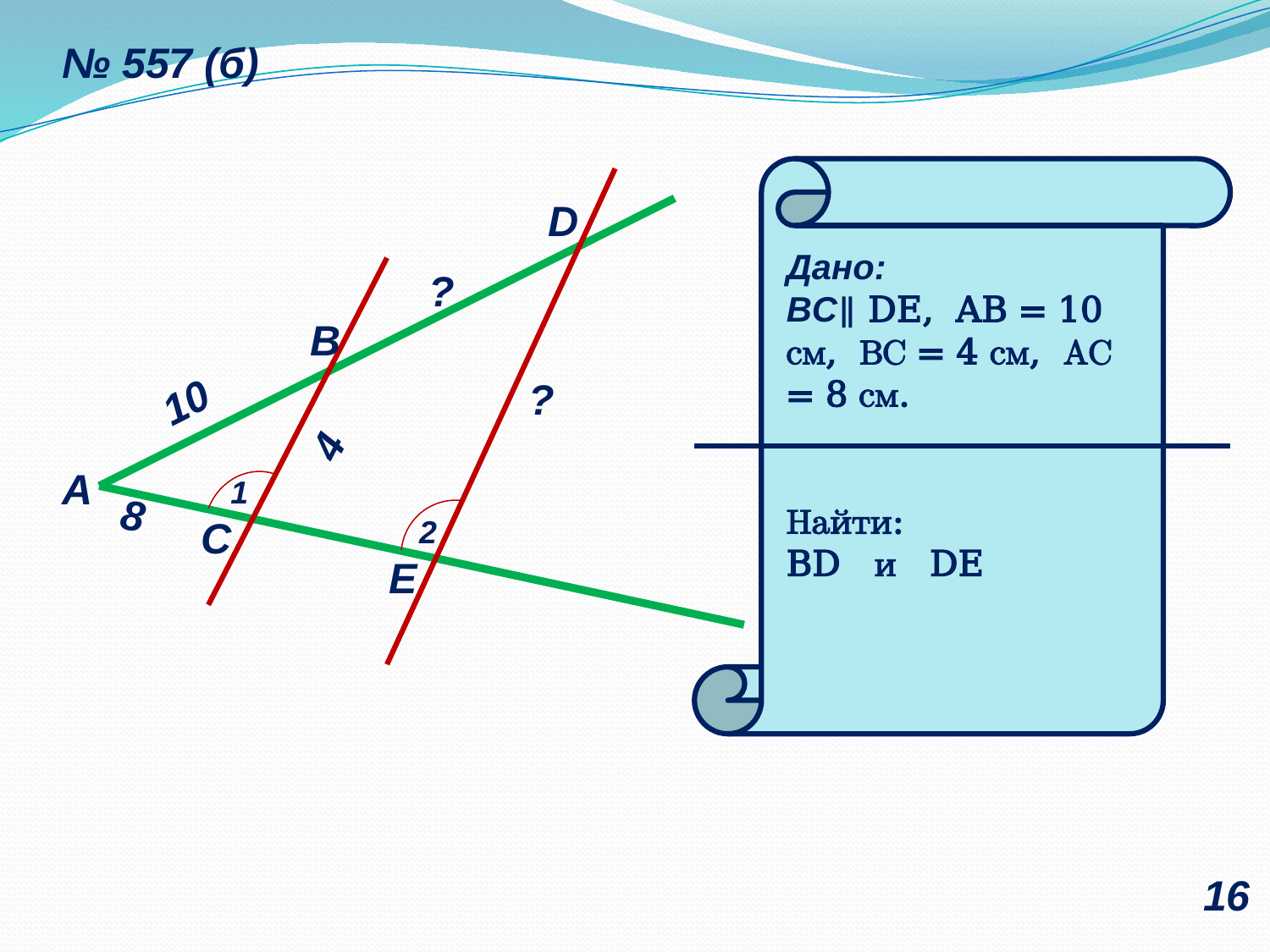

№ 557 (б)

D
Дано:
BC  ⃦ DE,  AB = 10 см,  ВС = 4 см,  АС = 8 см.

Найти:
BD   и   DE
?
B
10
?
4
A
1

8

C
2
E
16